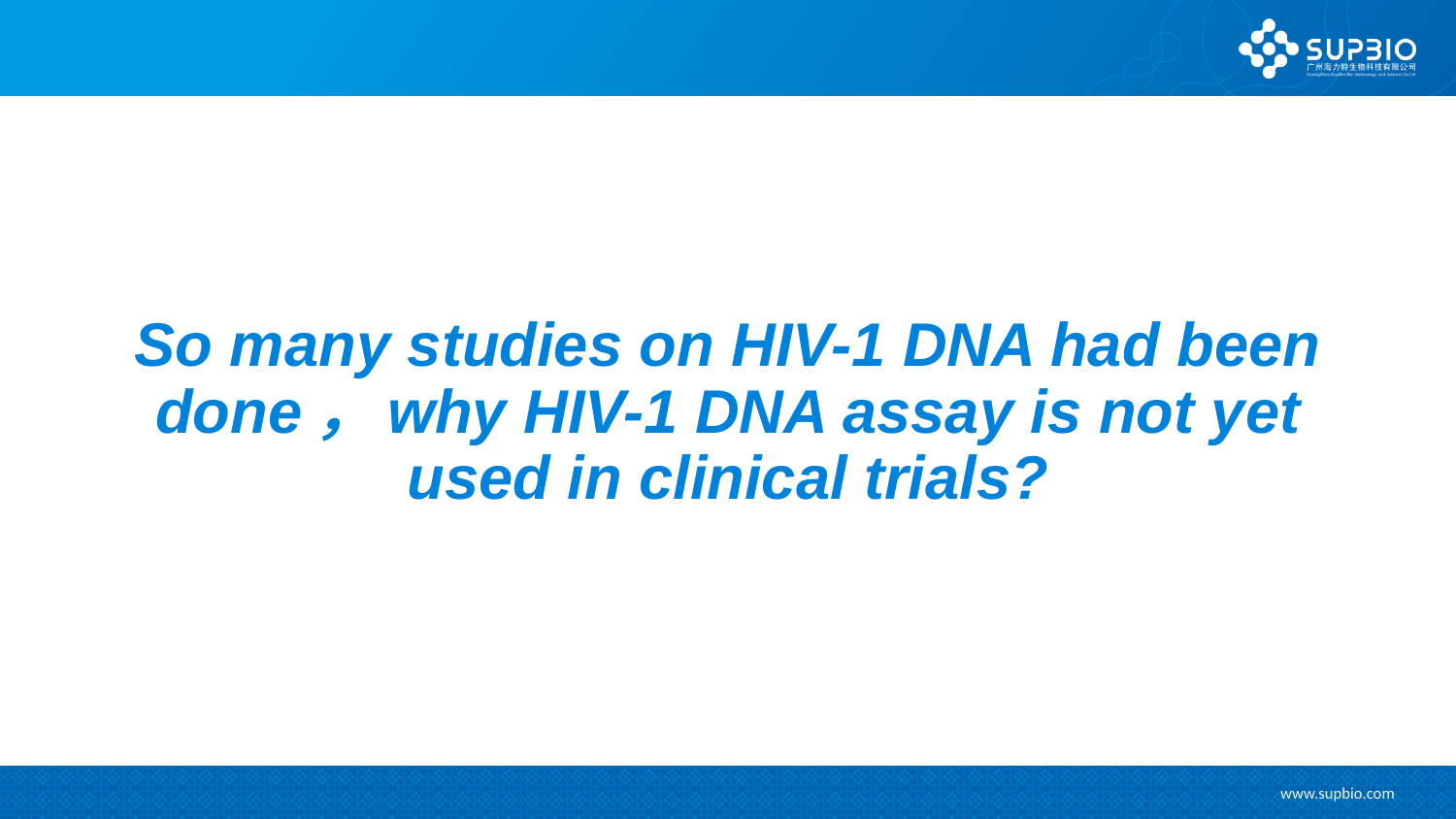

#
So many studies on HIV-1 DNA had been done，why HIV-1 DNA assay is not yet used in clinical trials?